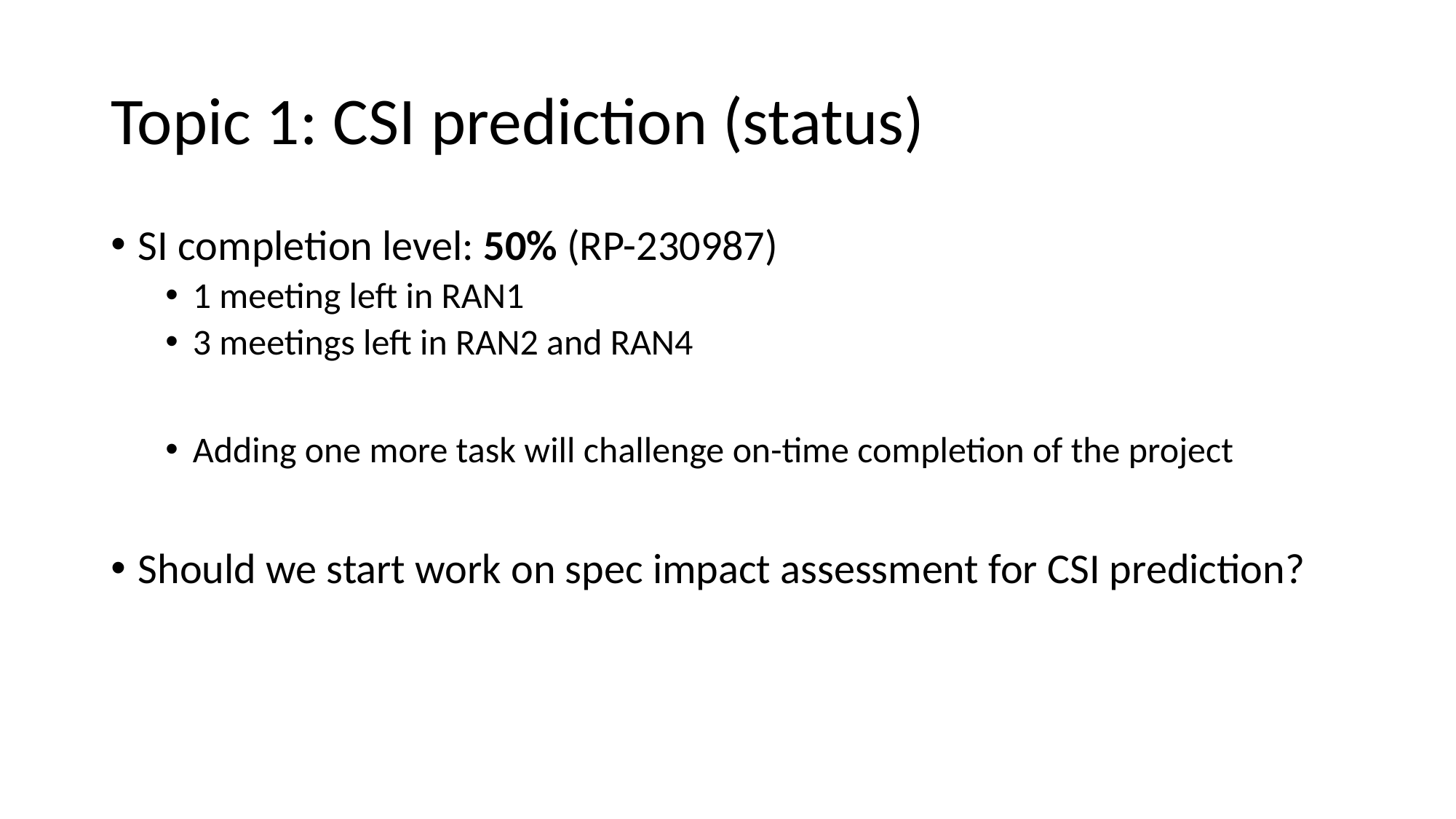

# Topic 1: CSI prediction (status)
SI completion level: 50% (RP-230987)
1 meeting left in RAN1
3 meetings left in RAN2 and RAN4

Adding one more task will challenge on-time completion of the project

Should we start work on spec impact assessment for CSI prediction?